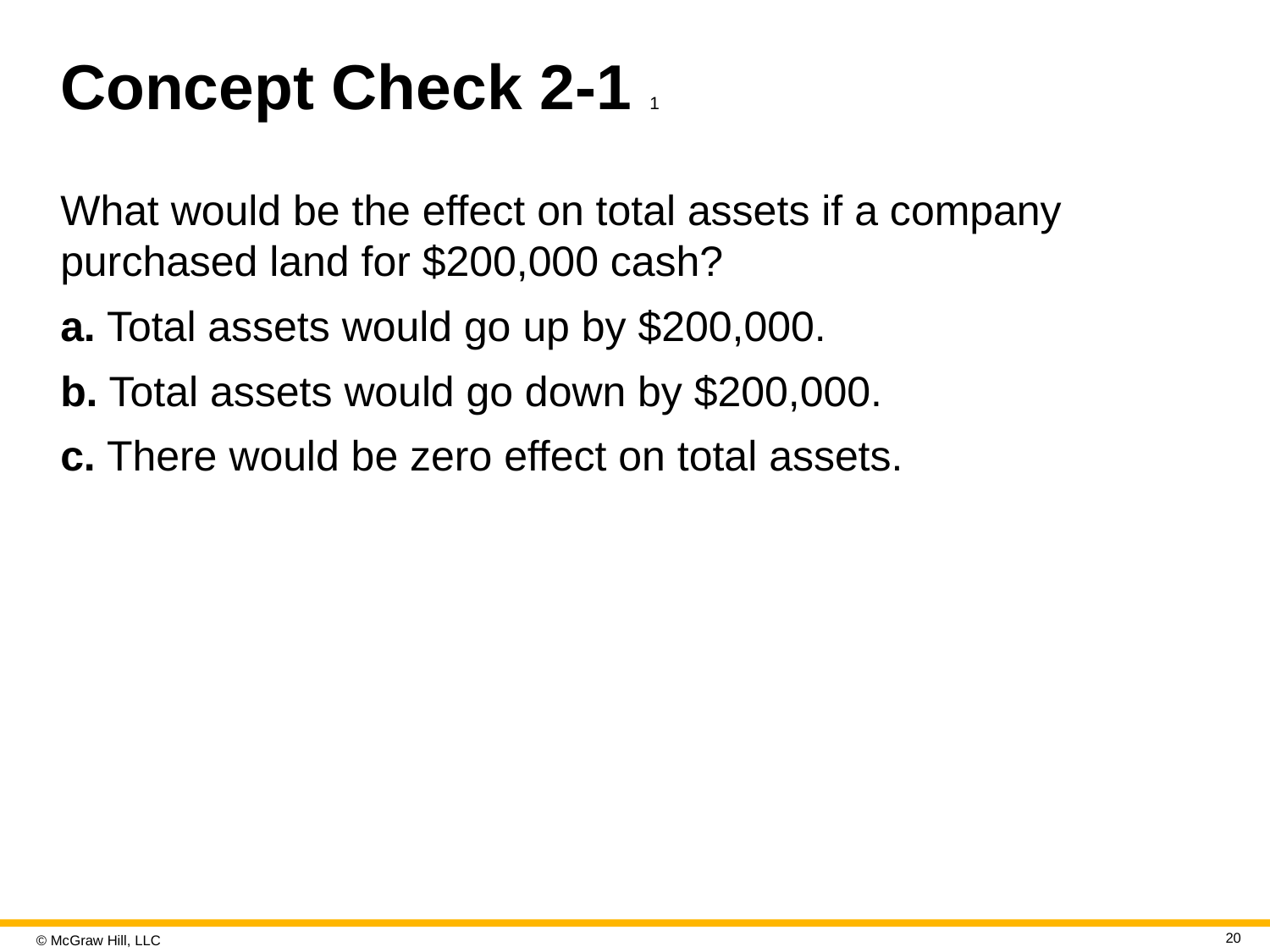

# Concept Check 2-1 1
What would be the effect on total assets if a company purchased land for $200,000 cash?
a. Total assets would go up by $200,000.
b. Total assets would go down by $200,000.
c. There would be zero effect on total assets.
20